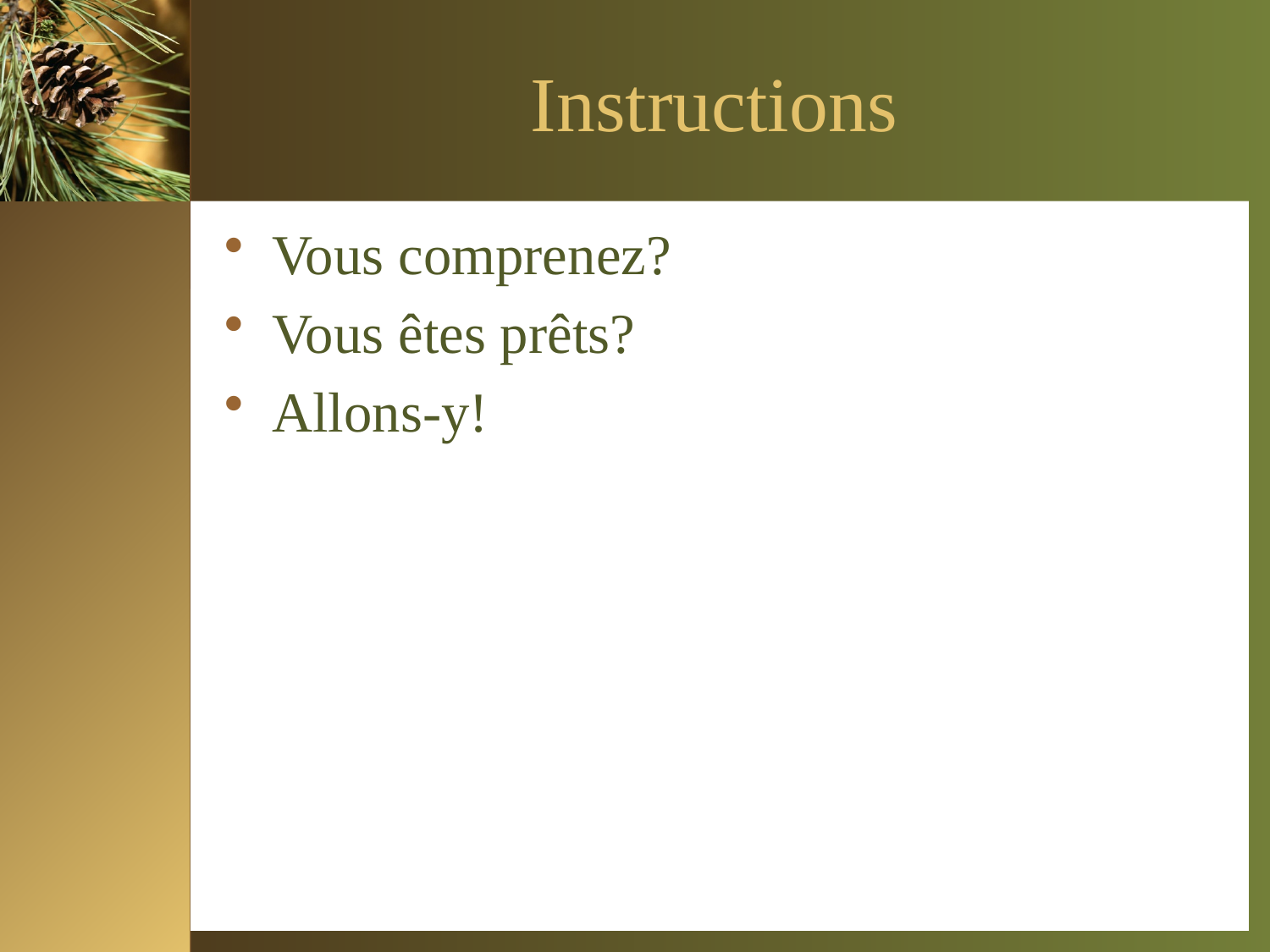

# Instructions
Vous comprenez?
Vous êtes prêts?
Allons-y!